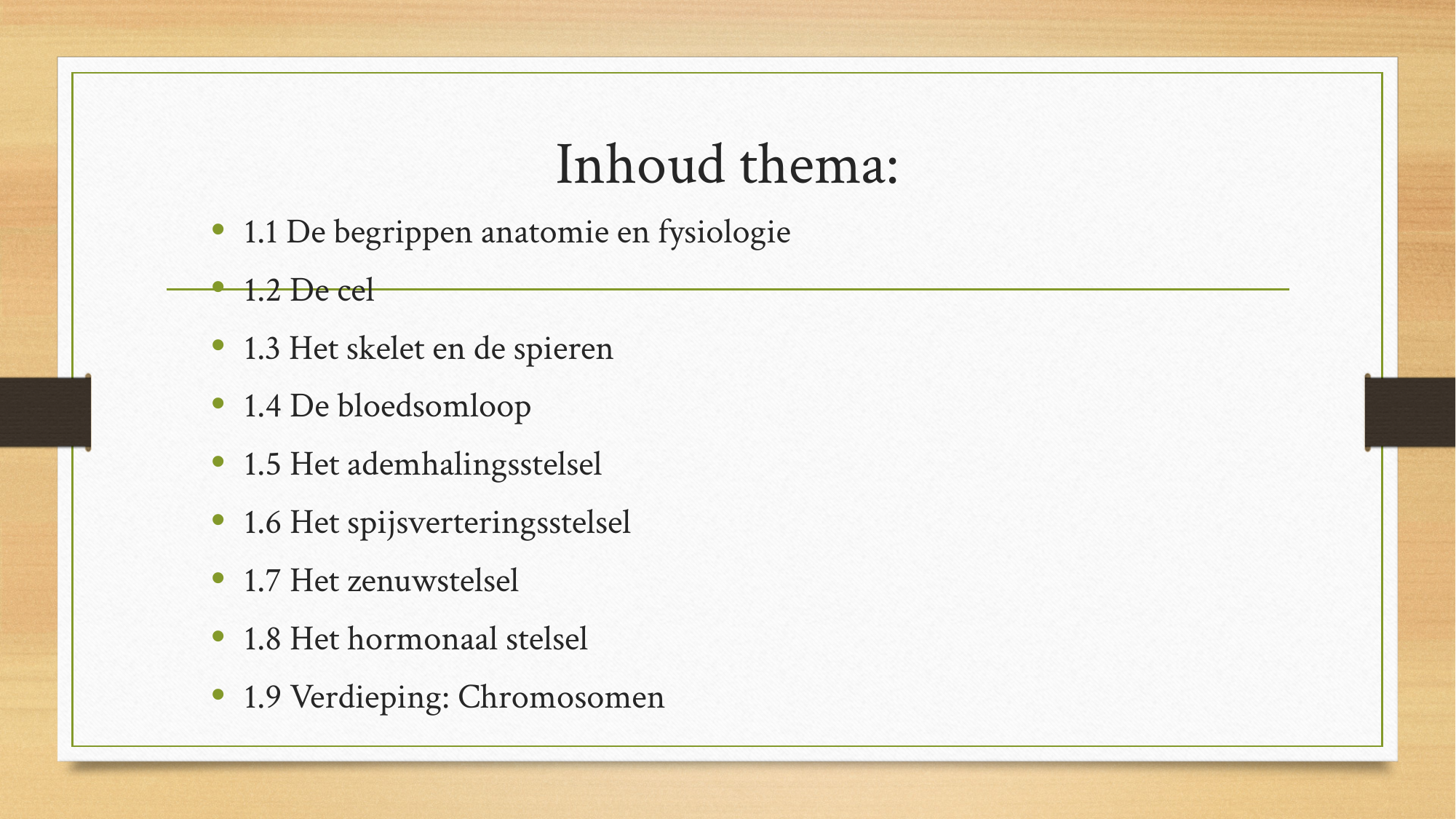

# Inhoud thema:
1.1 De begrippen anatomie en fysiologie
1.2 De cel
1.3 Het skelet en de spieren
1.4 De bloedsomloop
1.5 Het ademhalingsstelsel
1.6 Het spijsverteringsstelsel
1.7 Het zenuwstelsel
1.8 Het hormonaal stelsel
1.9 Verdieping: Chromosomen